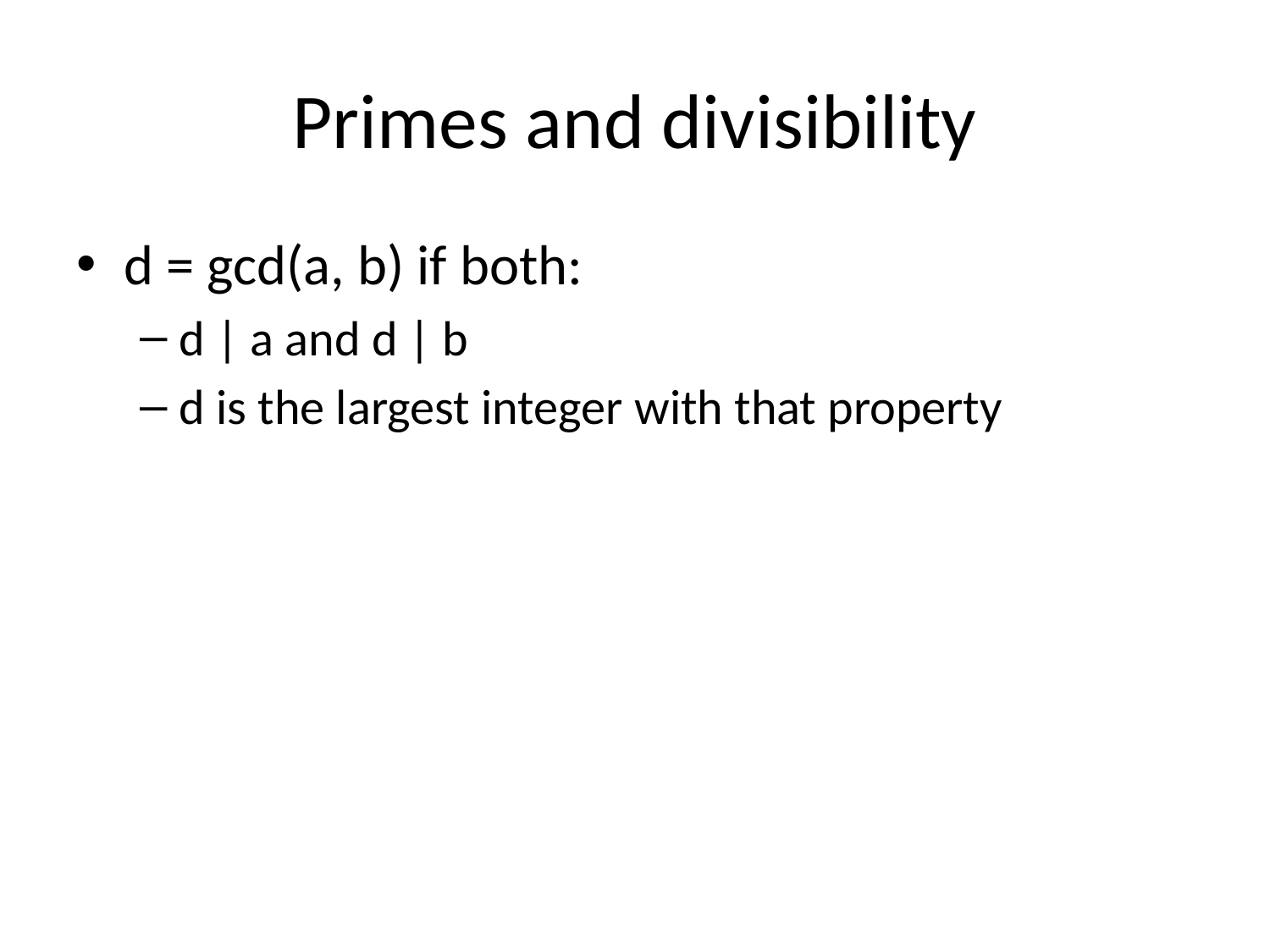

# Primes and divisibility
d = gcd(a, b) if both:
d | a and d | b
d is the largest integer with that property